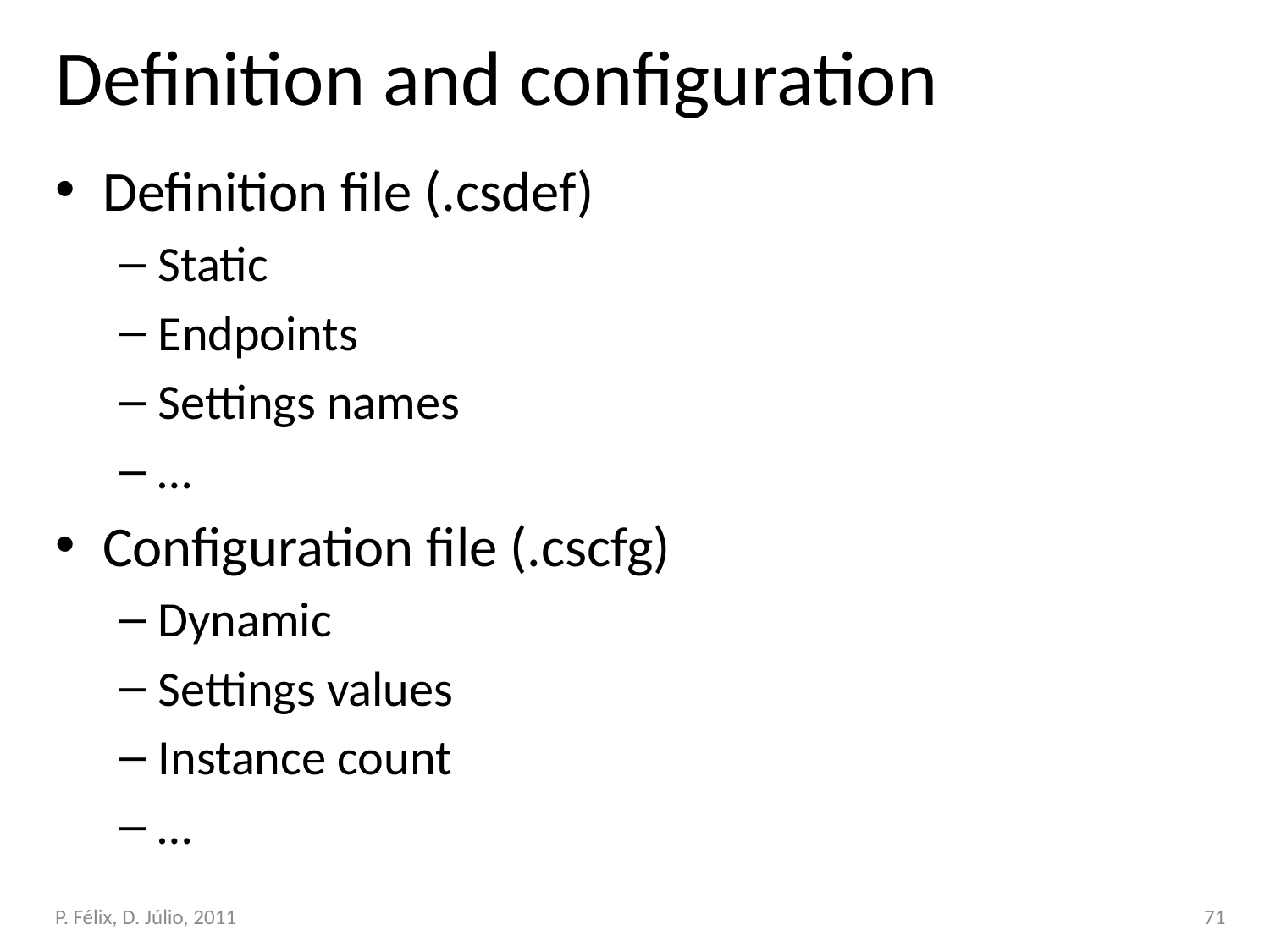

# Definition and configuration
Definition file (.csdef)
Static
Endpoints
Settings names
…
Configuration file (.cscfg)
Dynamic
Settings values
Instance count
…
P. Félix, D. Júlio, 2011
71